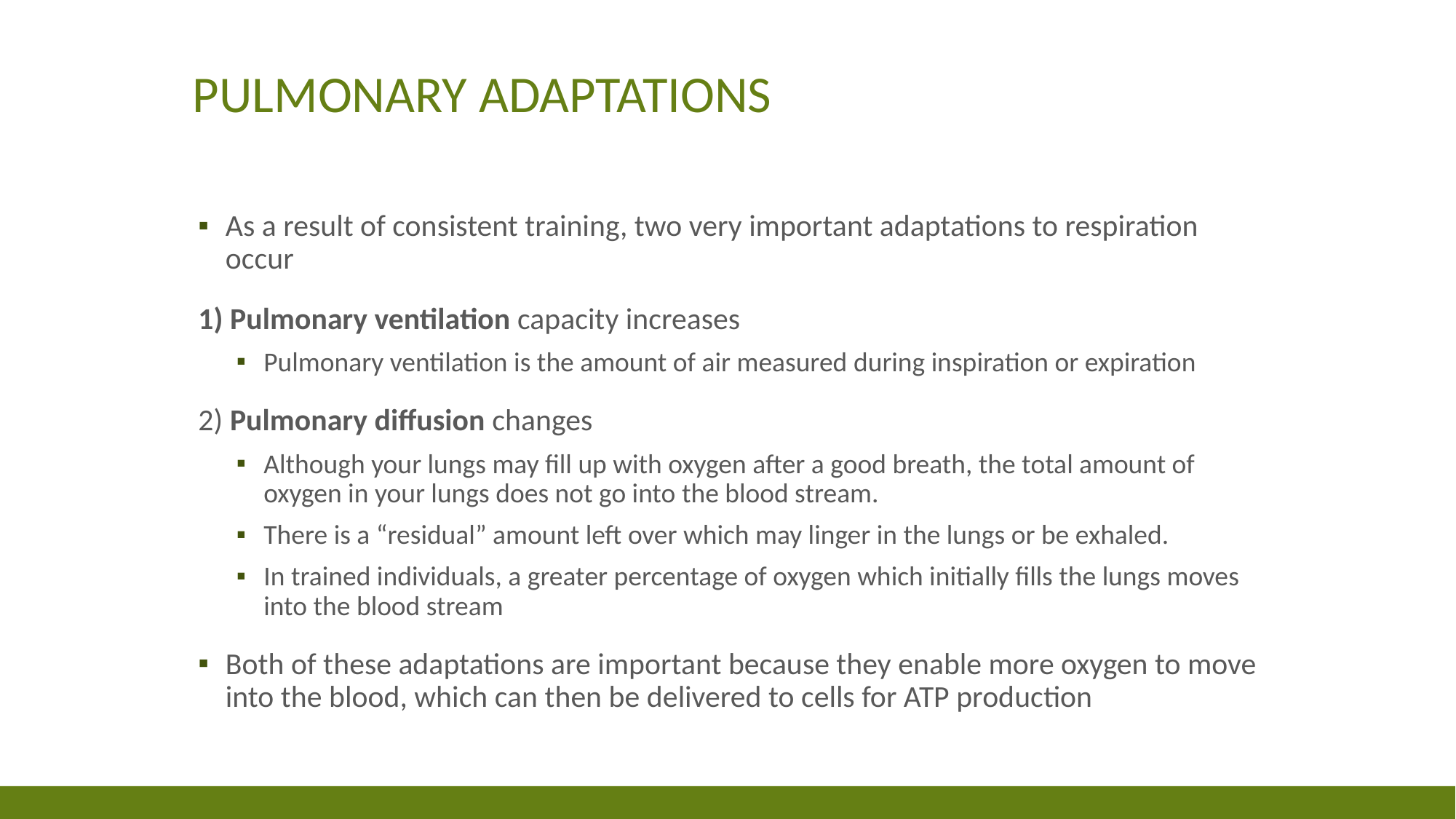

# Pulmonary Adaptations
As a result of consistent training, two very important adaptations to respiration occur
1) Pulmonary ventilation capacity increases
Pulmonary ventilation is the amount of air measured during inspiration or expiration
2) Pulmonary diffusion changes
Although your lungs may fill up with oxygen after a good breath, the total amount of oxygen in your lungs does not go into the blood stream.
There is a “residual” amount left over which may linger in the lungs or be exhaled.
In trained individuals, a greater percentage of oxygen which initially fills the lungs moves into the blood stream
Both of these adaptations are important because they enable more oxygen to move into the blood, which can then be delivered to cells for ATP production